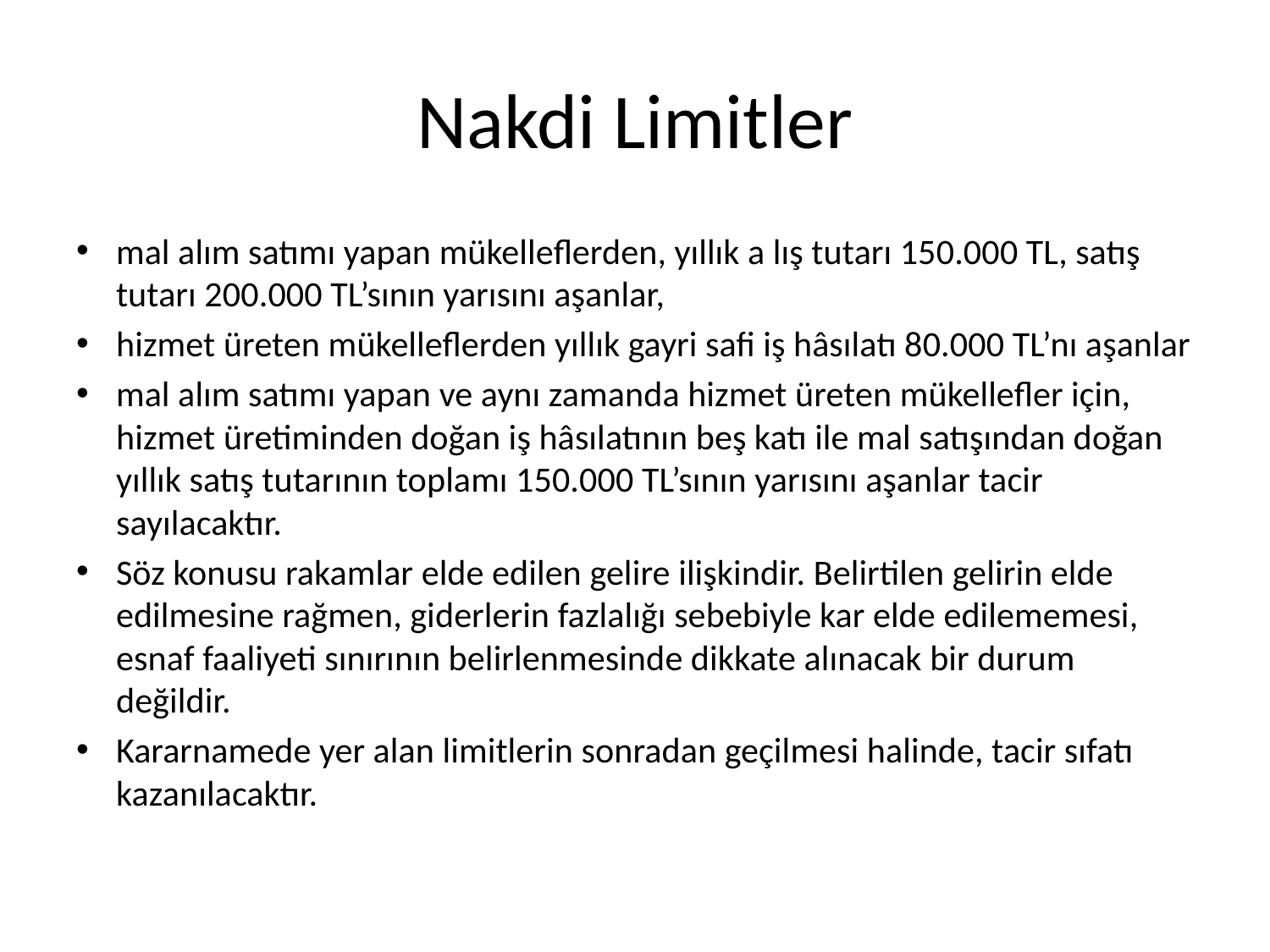

# Nakdi Limitler
mal alım satımı yapan mükelleflerden, yıllık a lış tutarı 150.000 TL, satış tutarı 200.000 TL’sının yarısını aşanlar,
hizmet üreten mükelleflerden yıllık gayri safi iş hâsılatı 80.000 TL’nı aşanlar
mal alım satımı yapan ve aynı zamanda hizmet üreten mükellefler için, hizmet üretiminden doğan iş hâsılatının beş katı ile mal satışından doğan yıllık satış tutarının toplamı 150.000 TL’sının yarısını aşanlar tacir sayılacaktır.
Söz konusu rakamlar elde edilen gelire ilişkindir. Belirtilen gelirin elde edilmesine rağmen, giderlerin fazlalığı sebebiyle kar elde edilememesi, esnaf faaliyeti sınırının belirlenmesinde dikkate alınacak bir durum değildir.
Kararnamede yer alan limitlerin sonradan geçilmesi halinde, tacir sıfatı kazanılacaktır.